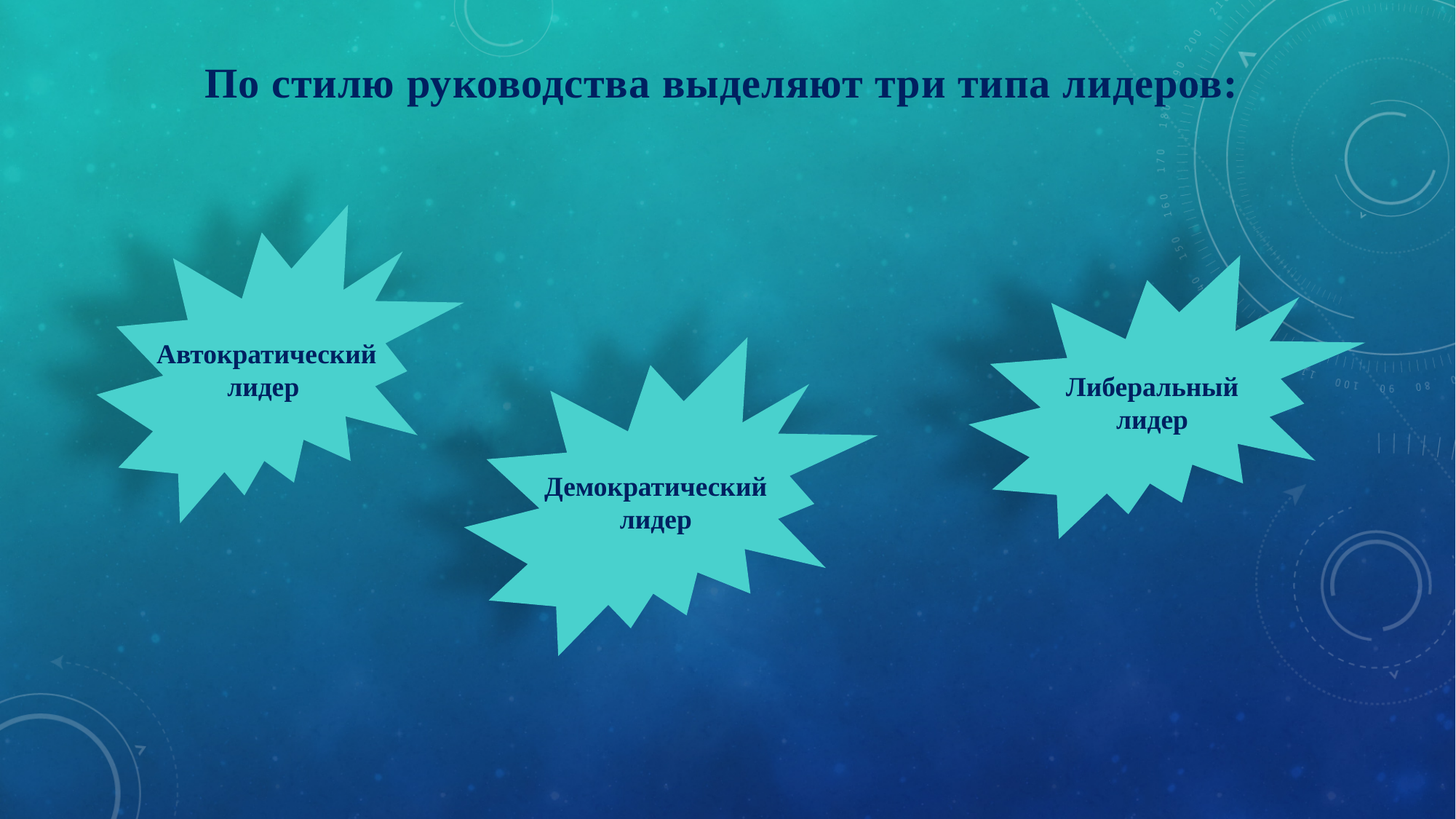

По стилю руководства выделяют три типа лидеров:
Автократический
лидер
 Либеральный
лидер
Демократический
лидер